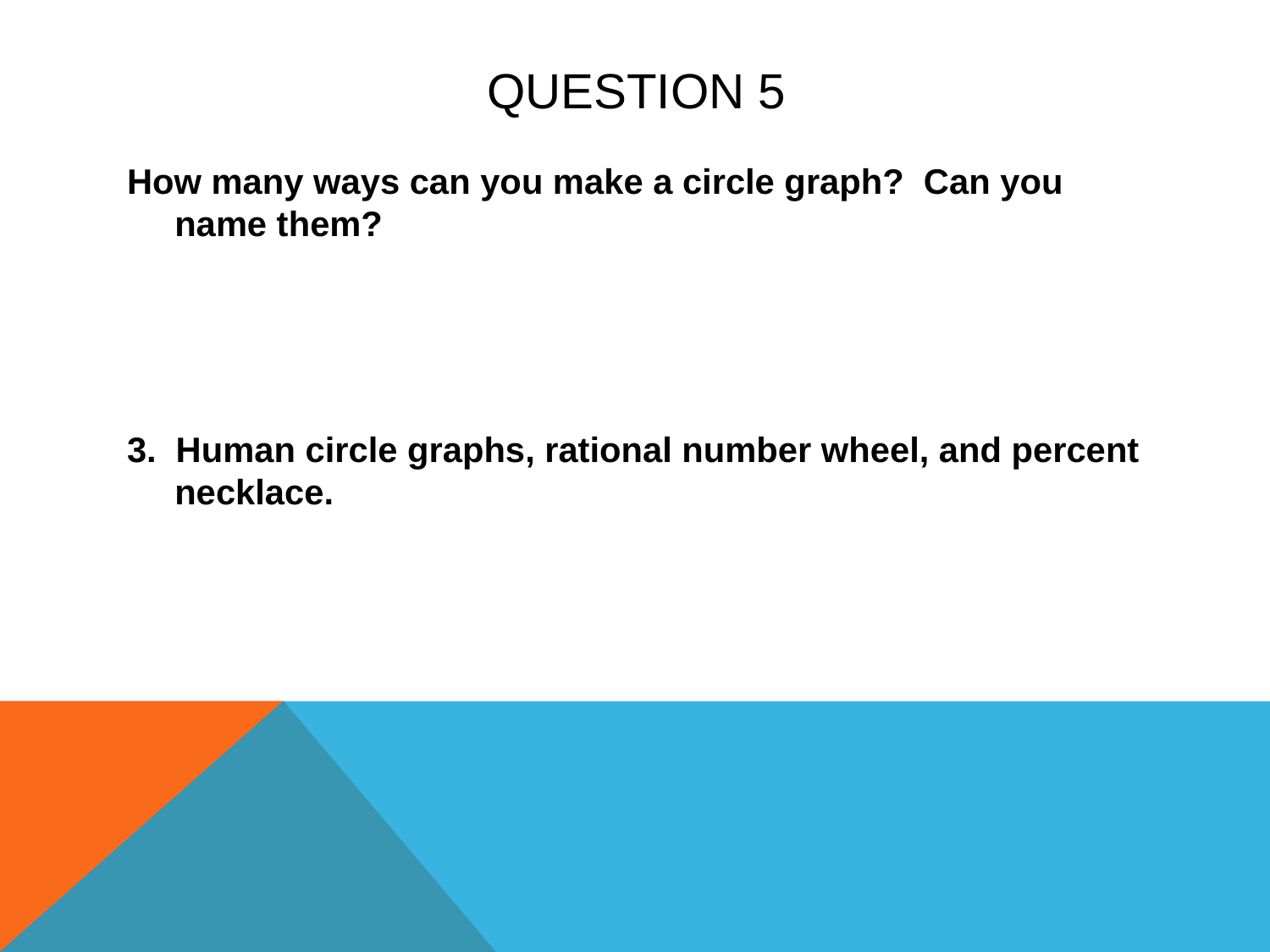

# Question 5
How many ways can you make a circle graph?  Can you name them?

3.  Human circle graphs, rational number wheel, and percent necklace.